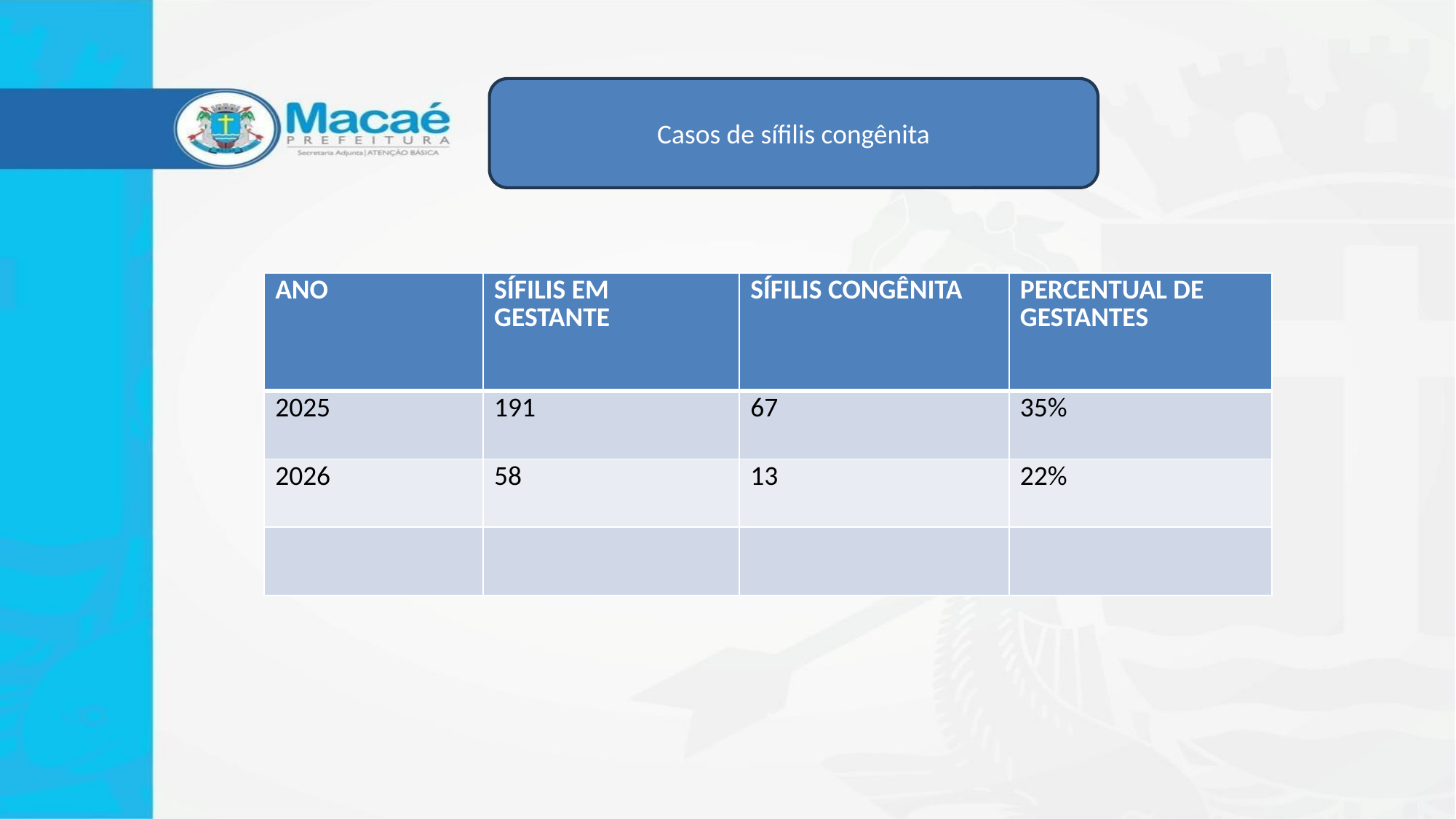

Casos de sífilis congênita
| ANO | SÍFILIS EM GESTANTE | SÍFILIS CONGÊNITA | PERCENTUAL DE GESTANTES |
| --- | --- | --- | --- |
| 2025 | 191 | 67 | 35% |
| 2026 | 58 | 13 | 22% |
|  |  |  |  |